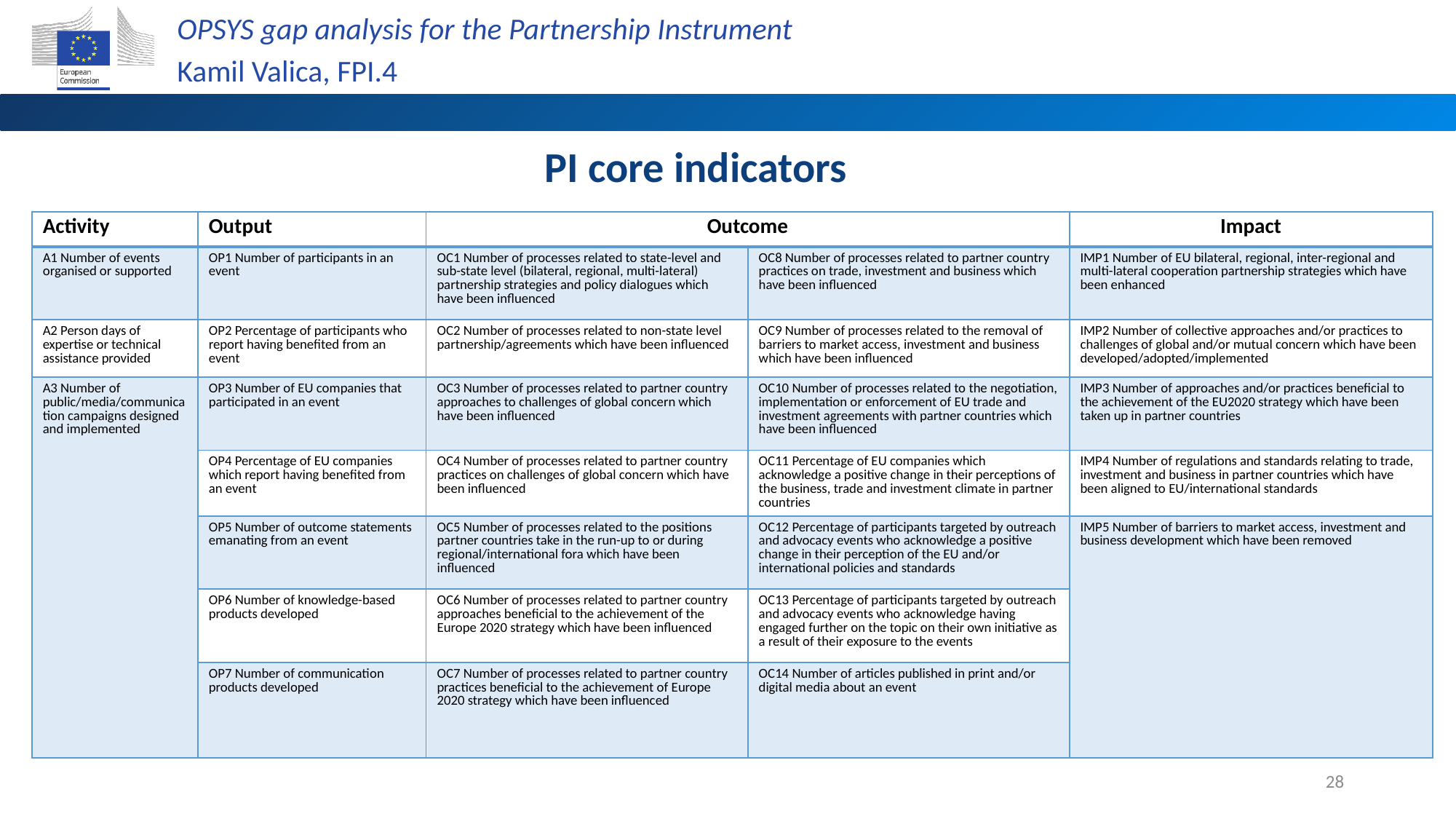

OPSYS gap analysis for the Partnership Instrument
Kamil Valica, FPI.4
PI core indicators
| Activity | Output | Outcome |  | Impact |
| --- | --- | --- | --- | --- |
| A1 Number of events organised or supported | OP1 Number of participants in an event | OC1 Number of processes related to state-level and sub-state level (bilateral, regional, multi-lateral) partnership strategies and policy dialogues which have been influenced | OC8 Number of processes related to partner country practices on trade, investment and business which have been influenced | IMP1 Number of EU bilateral, regional, inter-regional and multi-lateral cooperation partnership strategies which have been enhanced |
| A2 Person days of expertise or technical assistance provided | OP2 Percentage of participants who report having benefited from an event | OC2 Number of processes related to non-state level partnership/agreements which have been influenced | OC9 Number of processes related to the removal of barriers to market access, investment and business which have been influenced | IMP2 Number of collective approaches and/or practices to challenges of global and/or mutual concern which have been developed/adopted/implemented |
| A3 Number of public/media/communication campaigns designed and implemented | OP3 Number of EU companies that participated in an event | OC3 Number of processes related to partner country approaches to challenges of global concern which have been influenced | OC10 Number of processes related to the negotiation, implementation or enforcement of EU trade and investment agreements with partner countries which have been influenced | IMP3 Number of approaches and/or practices beneficial to the achievement of the EU2020 strategy which have been taken up in partner countries |
|  | OP4 Percentage of EU companies which report having benefited from an event | OC4 Number of processes related to partner country practices on challenges of global concern which have been influenced | OC11 Percentage of EU companies which acknowledge a positive change in their perceptions of the business, trade and investment climate in partner countries | IMP4 Number of regulations and standards relating to trade, investment and business in partner countries which have been aligned to EU/international standards |
|  | OP5 Number of outcome statements emanating from an event | OC5 Number of processes related to the positions partner countries take in the run-up to or during regional/international fora which have been influenced | OC12 Percentage of participants targeted by outreach and advocacy events who acknowledge a positive change in their perception of the EU and/or international policies and standards | IMP5 Number of barriers to market access, investment and business development which have been removed |
|  | OP6 Number of knowledge-based products developed | OC6 Number of processes related to partner country approaches beneficial to the achievement of the Europe 2020 strategy which have been influenced | OC13 Percentage of participants targeted by outreach and advocacy events who acknowledge having engaged further on the topic on their own initiative as a result of their exposure to the events |  |
|  | OP7 Number of communication products developed | OC7 Number of processes related to partner country practices beneficial to the achievement of Europe 2020 strategy which have been influenced | OC14 Number of articles published in print and/or digital media about an event |  |
28